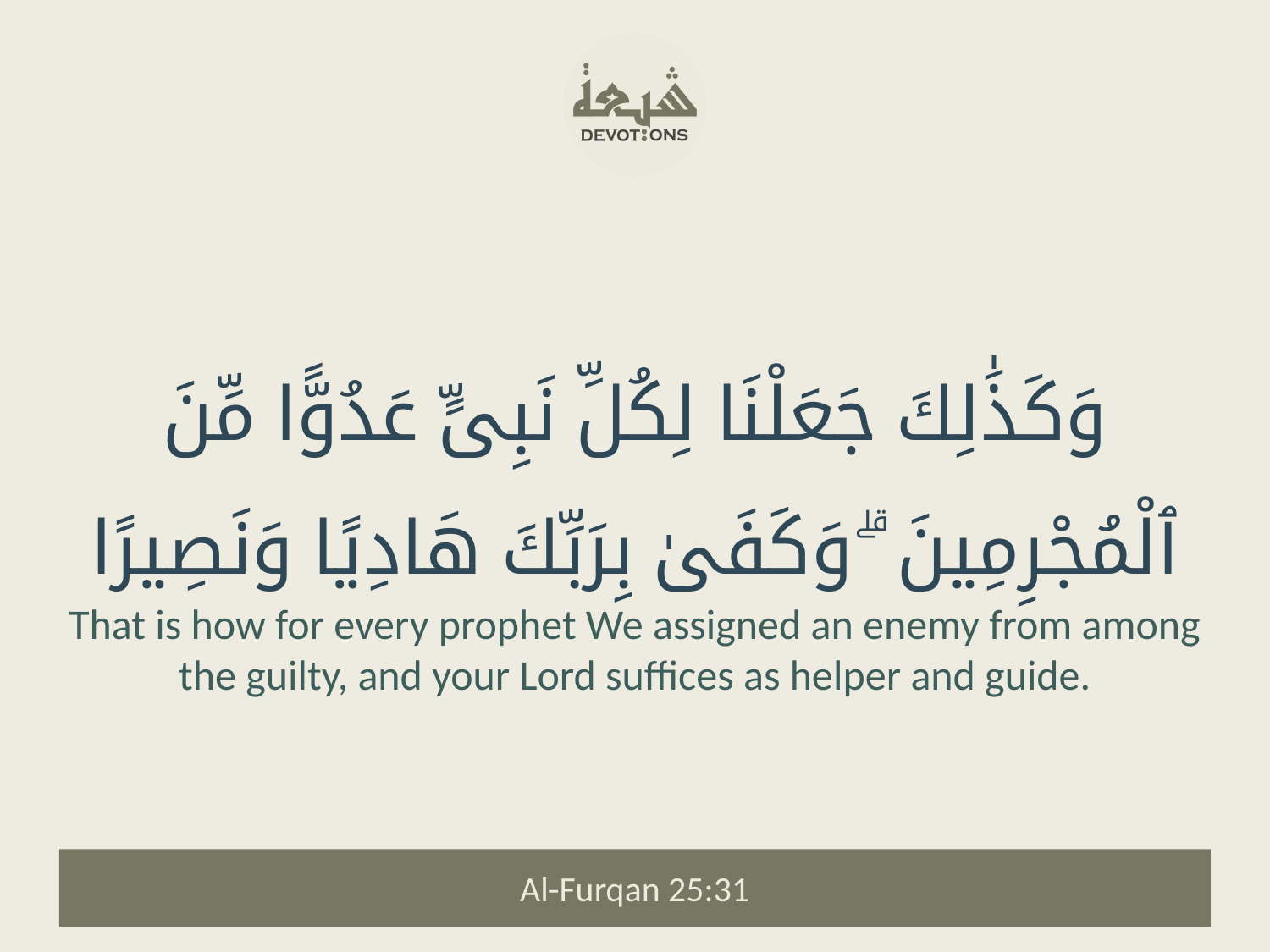

وَكَذَٰلِكَ جَعَلْنَا لِكُلِّ نَبِىٍّ عَدُوًّا مِّنَ ٱلْمُجْرِمِينَ ۗ وَكَفَىٰ بِرَبِّكَ هَادِيًا وَنَصِيرًا
That is how for every prophet We assigned an enemy from among the guilty, and your Lord suffices as helper and guide.
Al-Furqan 25:31